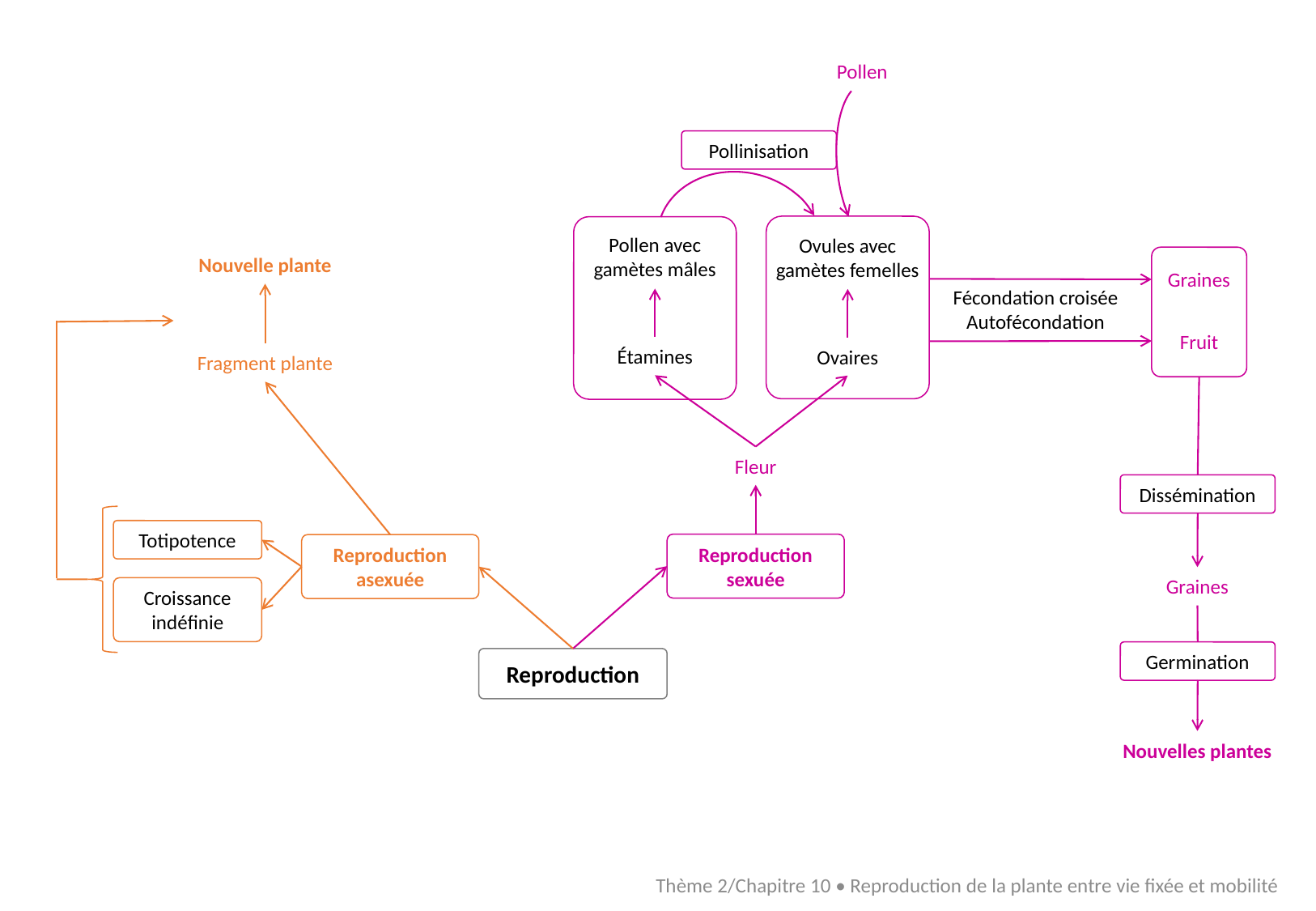

Pollen

Pollinisation

Pollen avec gamètes mâles
Ovules avec gamètes femelles

Nouvelle plante

Graines
Fécondation croisée
Autofécondation
Fruit
Étamines
Ovaires
Fragment plante
Fleur
Dissémination

Totipotence
Reproduction sexuée
Reproduction asexuée
Graines
Croissance indéfinie
Germination
Reproduction
Nouvelles plantes
Thème 2/Chapitre 10 • Reproduction de la plante entre vie fixée et mobilité